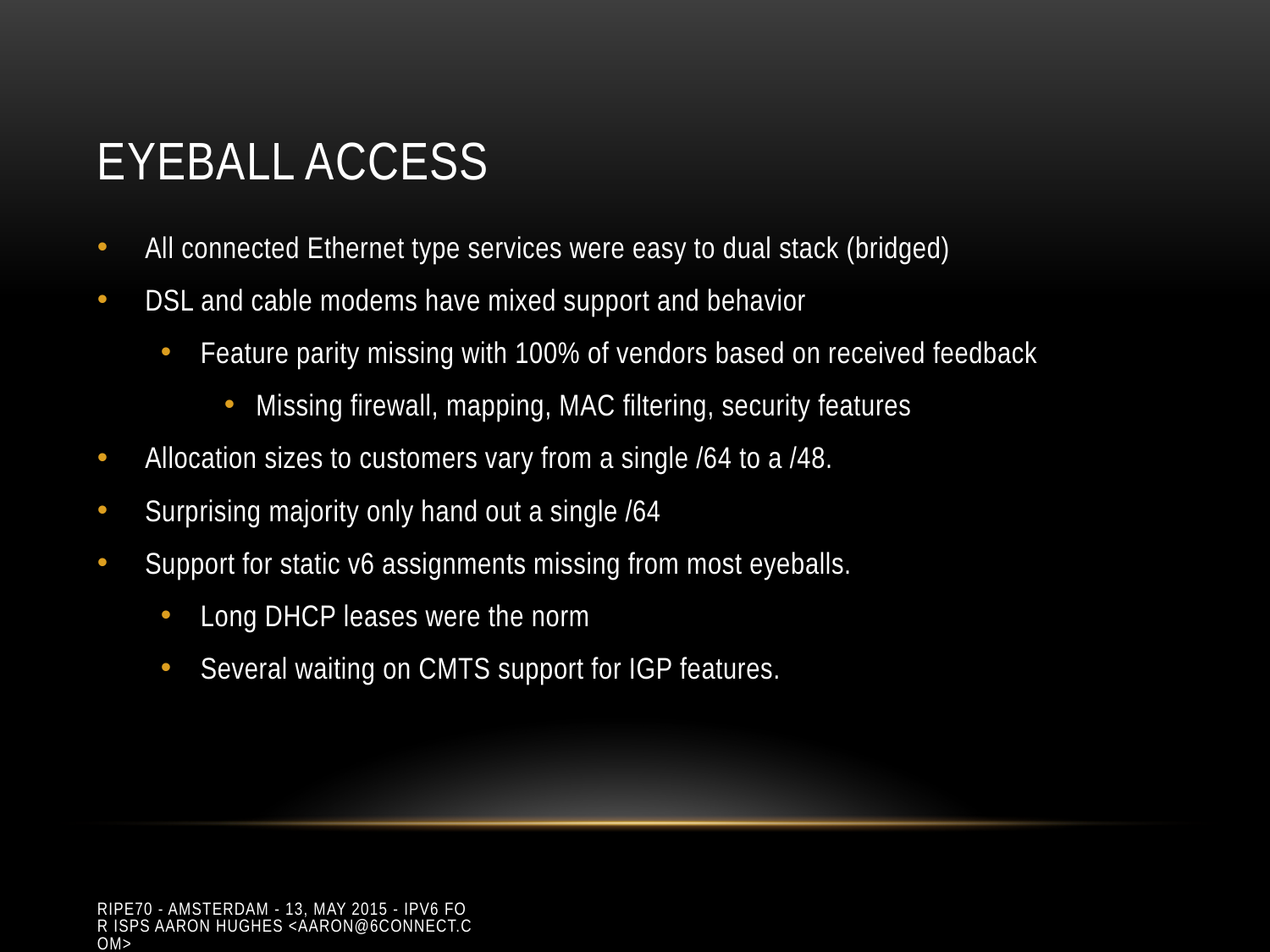

# Eyeball access
All connected Ethernet type services were easy to dual stack (bridged)
DSL and cable modems have mixed support and behavior
Feature parity missing with 100% of vendors based on received feedback
Missing firewall, mapping, MAC filtering, security features
Allocation sizes to customers vary from a single /64 to a /48.
Surprising majority only hand out a single /64
Support for static v6 assignments missing from most eyeballs.
Long DHCP leases were the norm
Several waiting on CMTS support for IGP features.
RIPE70 - Amsterdam - 13, May 2015 - IPv6 for ISPs Aaron Hughes <aaron@6connect.com>